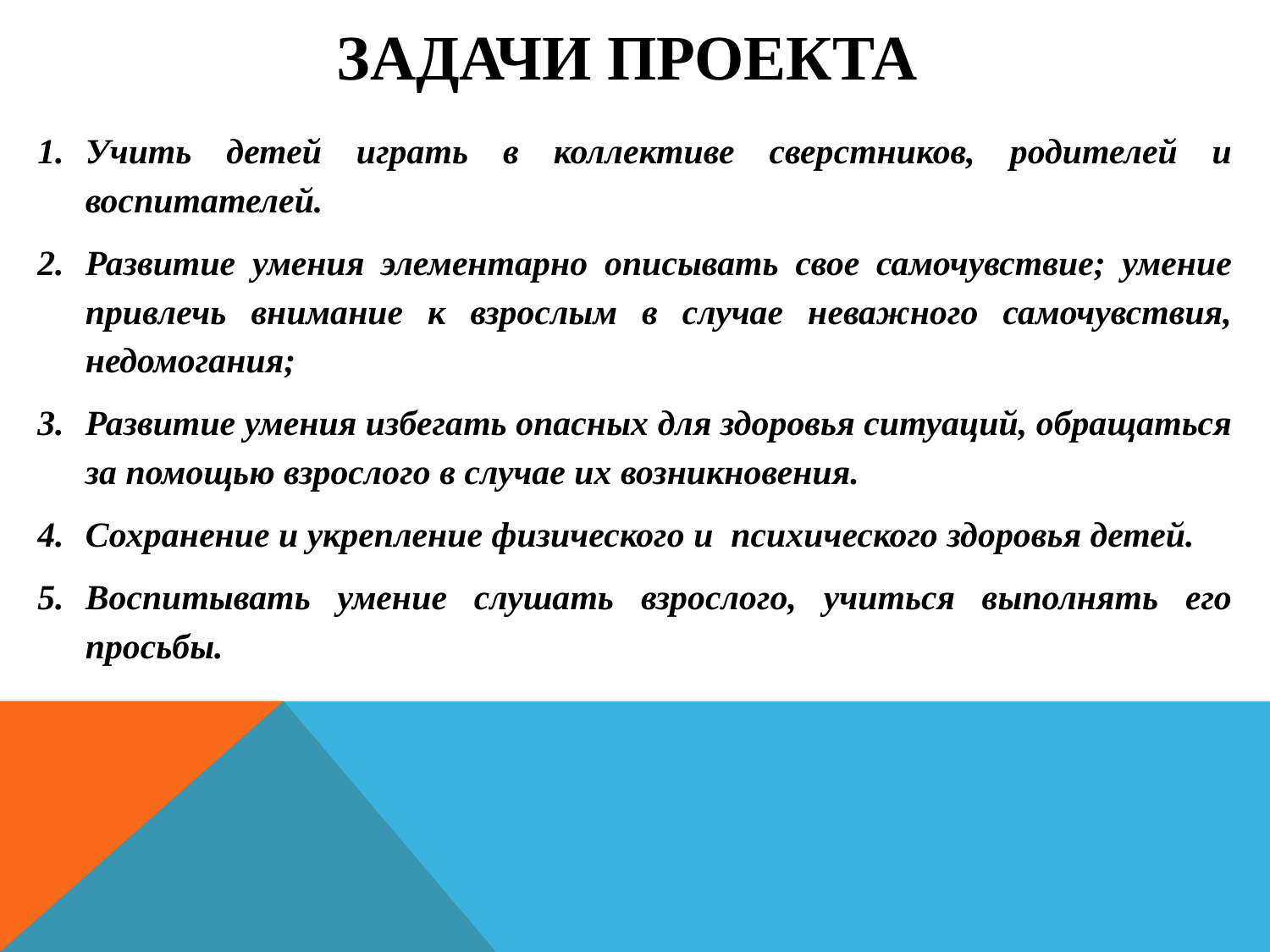

# Задачи проекта
Учить детей играть в коллективе сверстников, родителей и воспитателей.
Развитие умения элементарно описывать свое самочувствие; умение привлечь внимание к взрослым в случае неважного самочувствия, недомогания;
Развитие умения избегать опасных для здоровья ситуаций, обращаться за помощью взрослого в случае их возникновения.
Сохранение и укрепление физического и  психического здоровья детей.
Воспитывать умение слушать взрослого, учиться выполнять его просьбы.